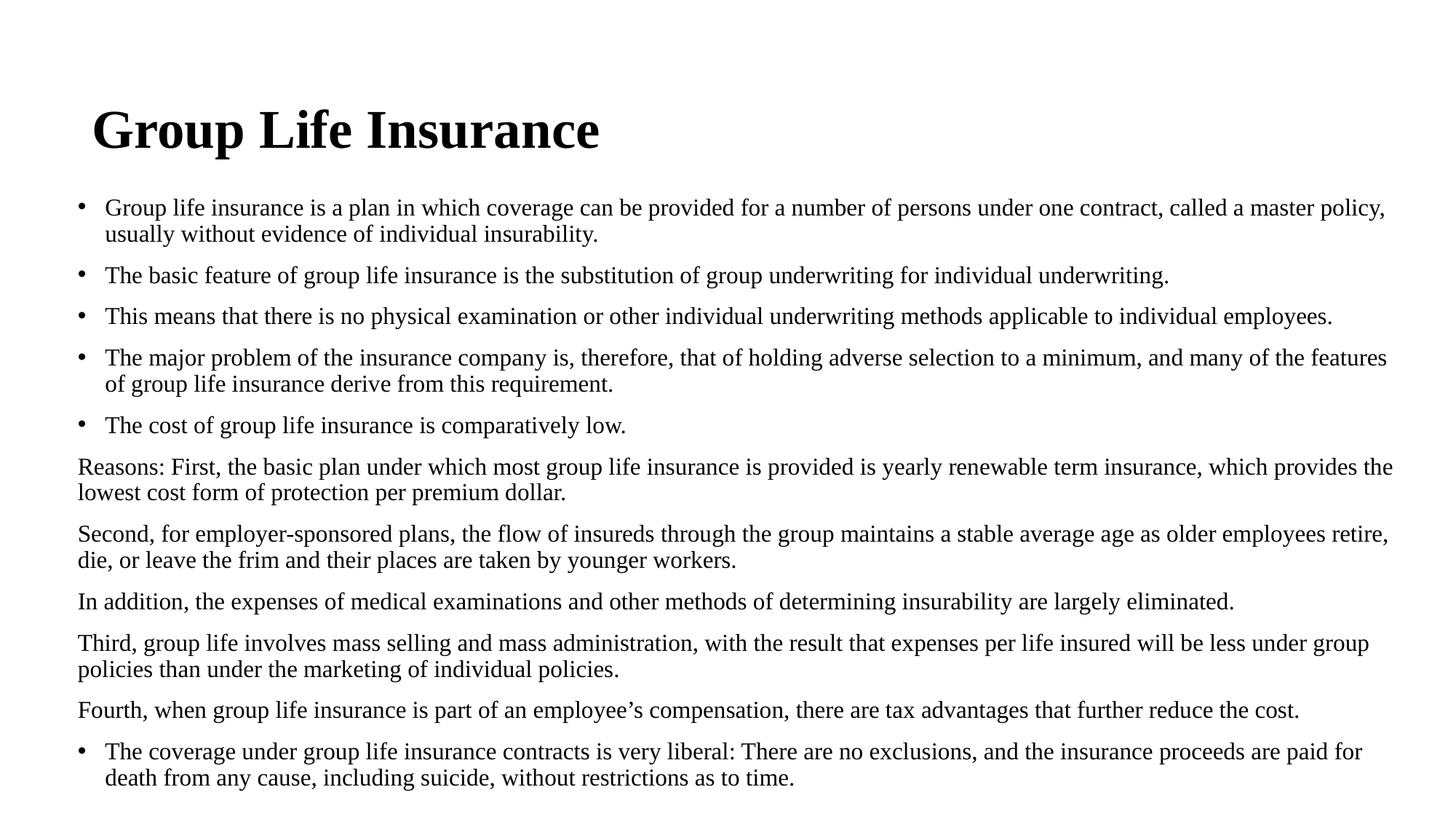

# Group Life Insurance
Group life insurance is a plan in which coverage can be provided for a number of persons under one contract, called a master policy, usually without evidence of individual insurability.
The basic feature of group life insurance is the substitution of group underwriting for individual underwriting.
This means that there is no physical examination or other individual underwriting methods applicable to individual employees.
The major problem of the insurance company is, therefore, that of holding adverse selection to a minimum, and many of the features of group life insurance derive from this requirement.
The cost of group life insurance is comparatively low.
Reasons: First, the basic plan under which most group life insurance is provided is yearly renewable term insurance, which provides the lowest cost form of protection per premium dollar.
Second, for employer-sponsored plans, the flow of insureds through the group maintains a stable average age as older employees retire, die, or leave the frim and their places are taken by younger workers.
In addition, the expenses of medical examinations and other methods of determining insurability are largely eliminated.
Third, group life involves mass selling and mass administration, with the result that expenses per life insured will be less under group policies than under the marketing of individual policies.
Fourth, when group life insurance is part of an employee’s compensation, there are tax advantages that further reduce the cost.
The coverage under group life insurance contracts is very liberal: There are no exclusions, and the insurance proceeds are paid for death from any cause, including suicide, without restrictions as to time.